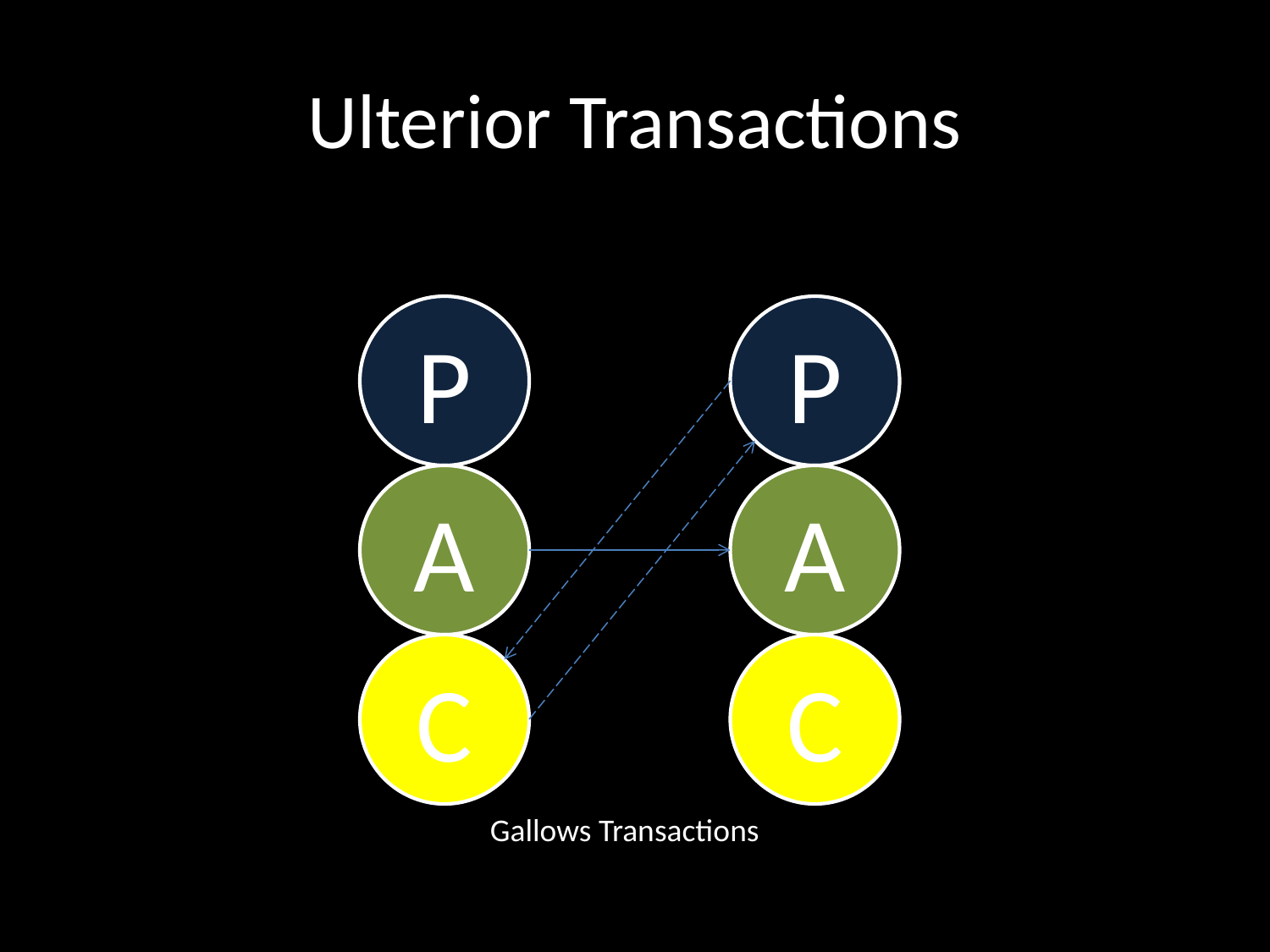

# Ulterior Transactions
P
P
A
A
C
C
Gallows Transactions